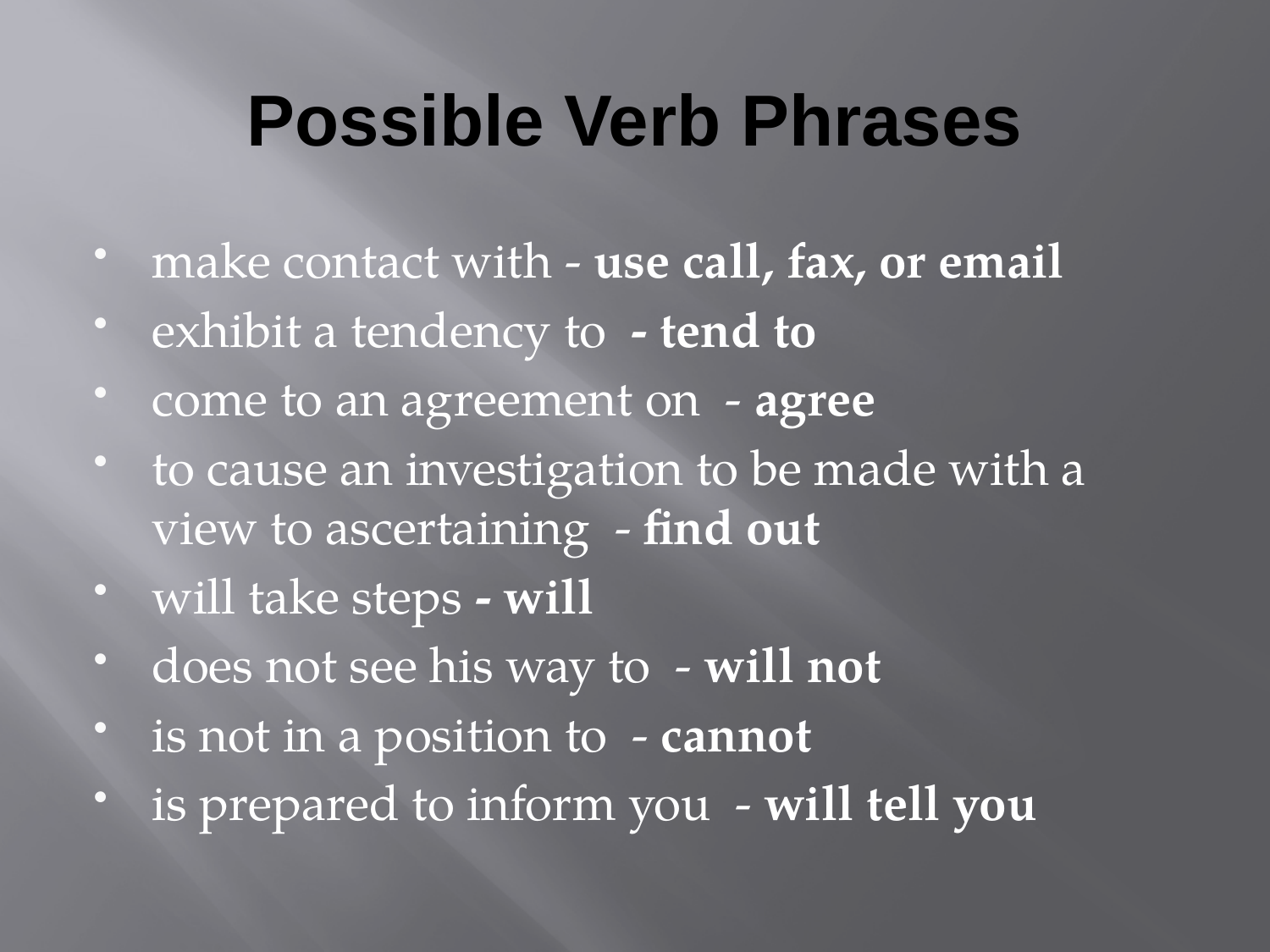

# Possible Verb Phrases
make contact with - use call, fax, or email
exhibit a tendency to  - tend to
come to an agreement on  - agree
to cause an investigation to be made with a view to ascertaining  - find out
will take steps - will
does not see his way to  - will not
is not in a position to  - cannot
is prepared to inform you  - will tell you